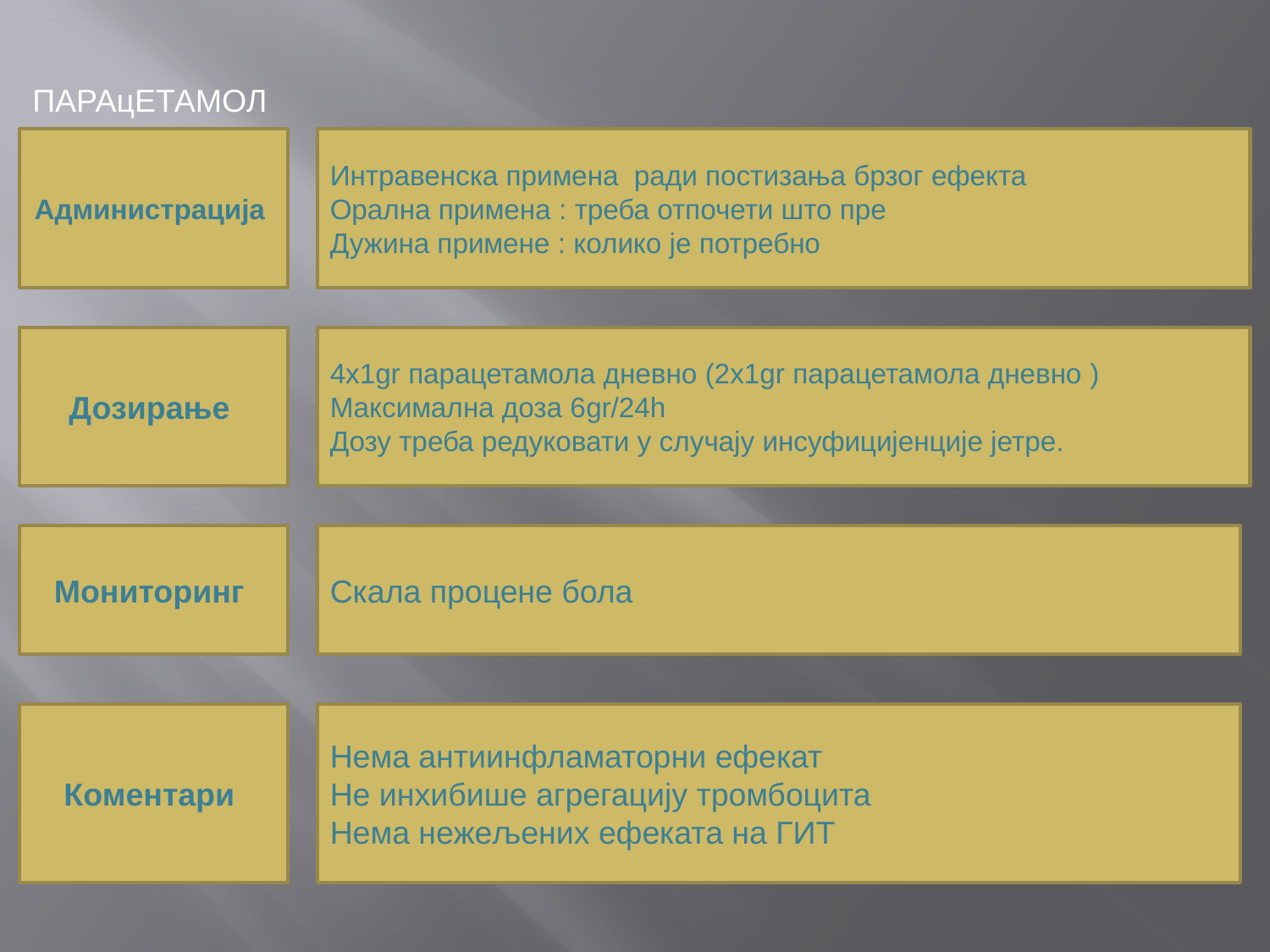

# Парацетамол
ПАРАцЕТАМОЛ
Администрација
Интравенска примена  ради постизања брзог ефекта
Орална примена : треба отпочети што пре
Дужина примене : колико је потребно
Дозирање
4x1gr парацетамола дневно (2x1gr парацетамола дневно )
Максимална доза 6gr/24h
Дозу треба редуковати у случају инсуфицијенције јетре.
Мониторинг
Скала процене бола
Коментари
Нема антиинфламаторни ефекат
Не инхибише агрегацију тромбоцита
Нема нежељених ефеката на ГИТ